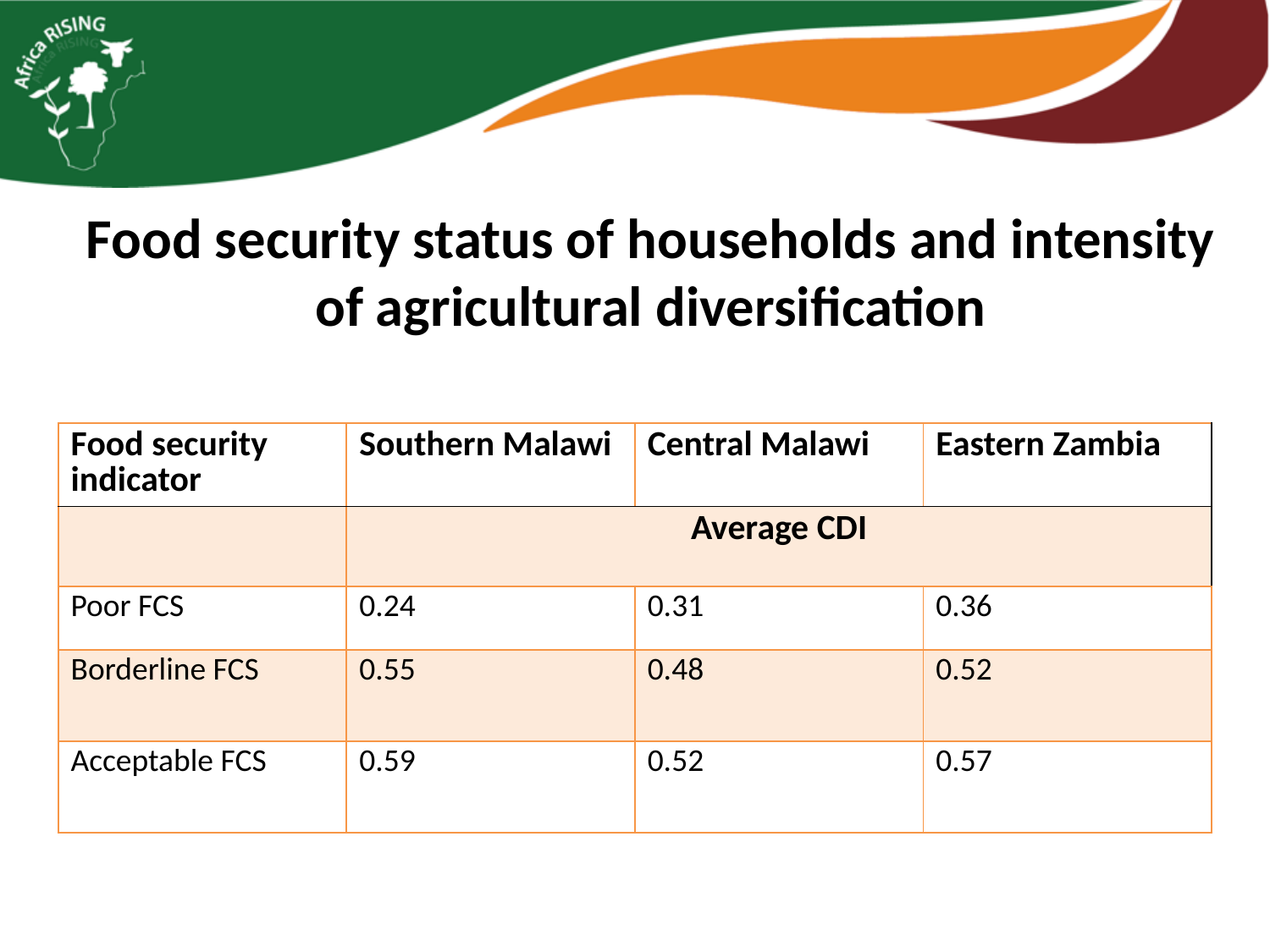

# Food security status of households and intensity of agricultural diversification
| Food security indicator | Southern Malawi | Central Malawi | Eastern Zambia |
| --- | --- | --- | --- |
|  | Average CDI |  |  |
| Poor FCS | 0.24 | 0.31 | 0.36 |
| Borderline FCS | 0.55 | 0.48 | 0.52 |
| Acceptable FCS | 0.59 | 0.52 | 0.57 |